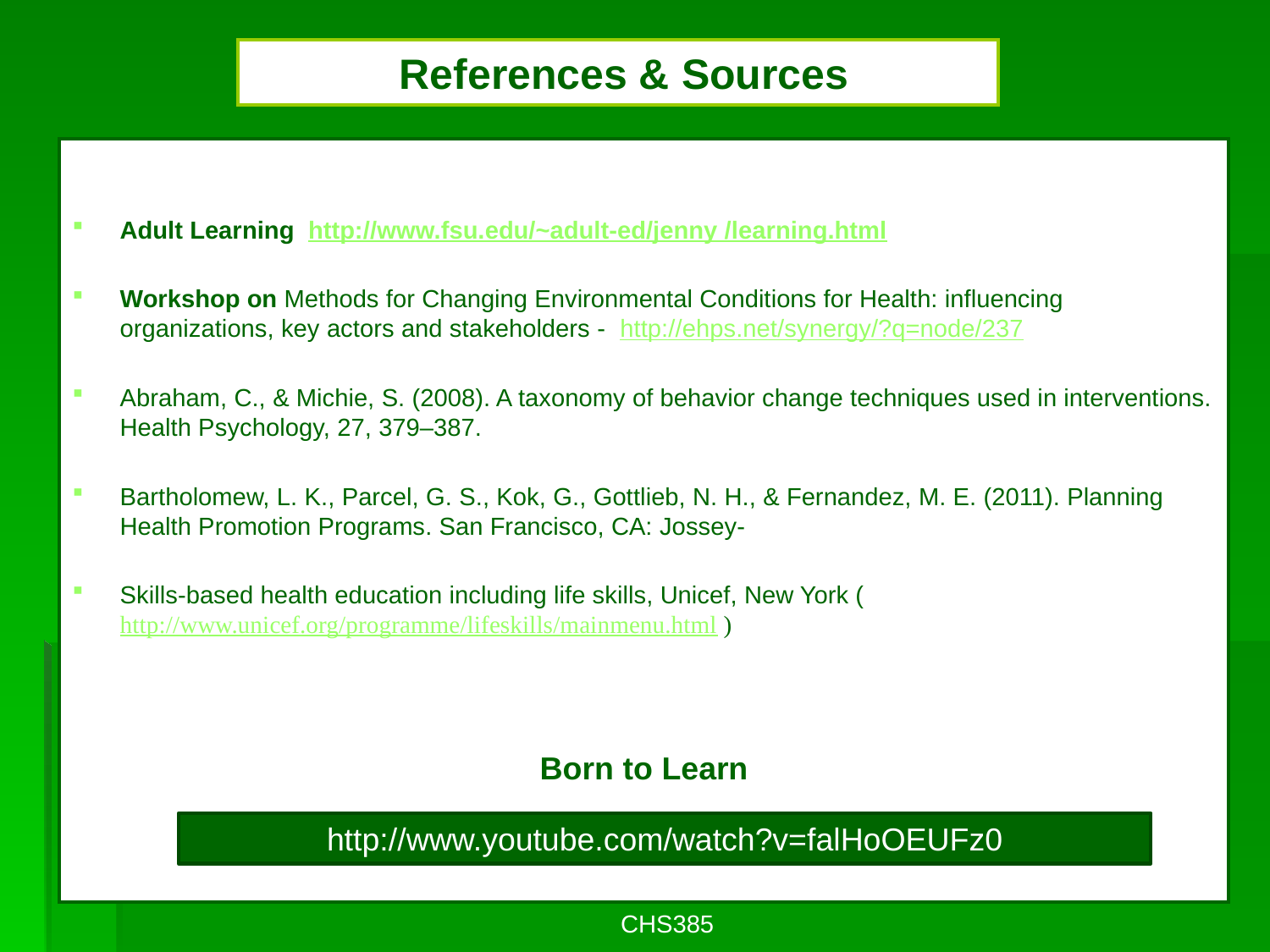

# References & Sources

Adult Learning  http://www.fsu.edu/~adult-ed/jenny /learning.html

Workshop on Methods for Changing Environmental Conditions for Health: influencing organizations, key actors and stakeholders -  http://ehps.net/synergy/?q=node/237

Abraham, C., & Michie, S. (2008). A taxonomy of behavior change techniques used in interventions. Health Psychology, 27, 379–387.

Bartholomew, L. K., Parcel, G. S., Kok, G., Gottlieb, N. H., & Fernandez, M. E. (2011). Planning Health Promotion Programs. San Francisco, CA: Jossey-

Skills-based health education including life skills, Unicef, New York (http://www.unicef.org/programme/lifeskills/mainmenu.html )

Born to Learn

http://www.youtube.com/watch?v=falHoOEUFz0
JohaliMoHE2017
111
CHS385